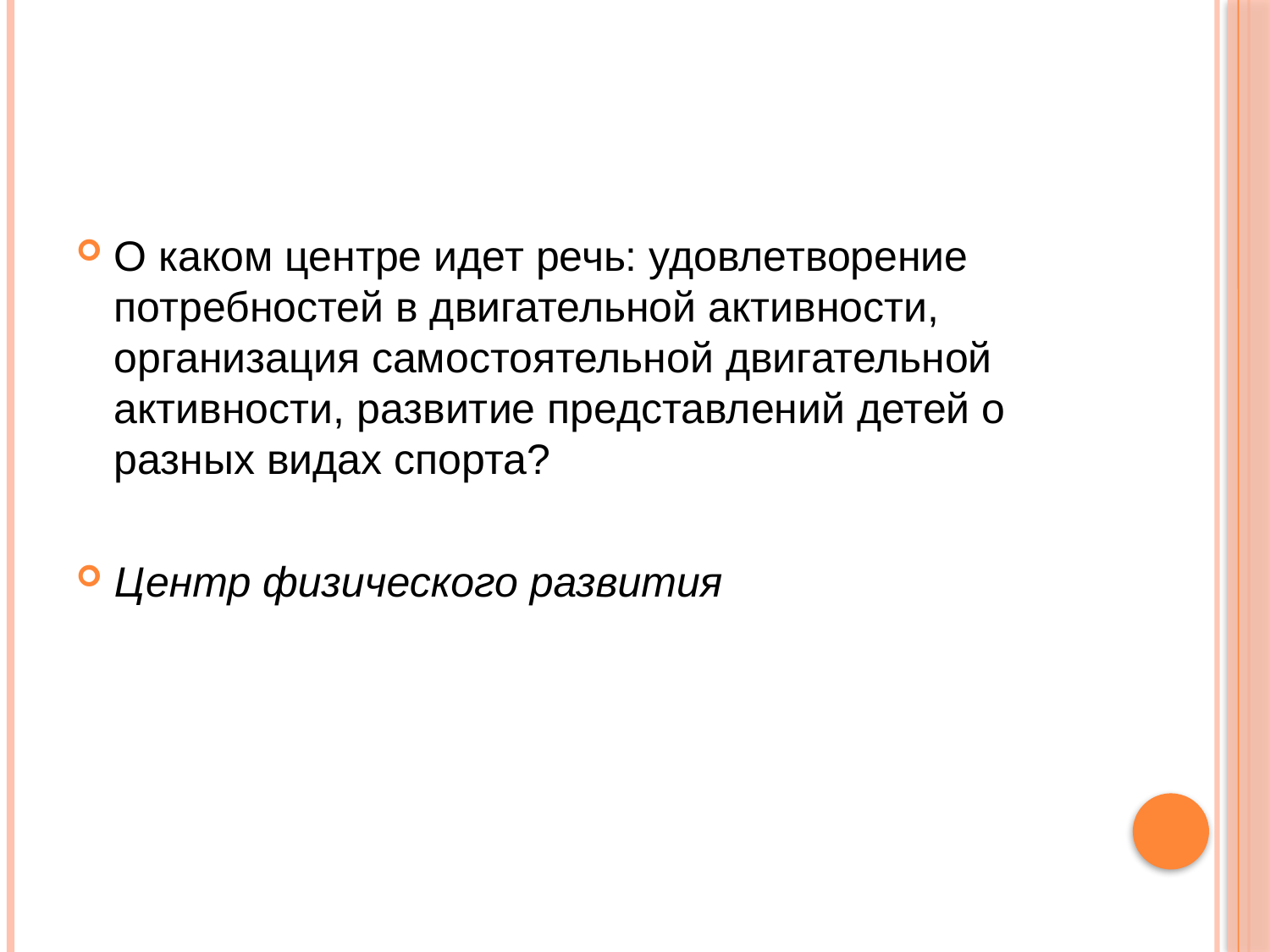

О каком центре идет речь: удовлетворение потребностей в двигательной активности, организация самостоятельной двигательной активности, развитие представлений детей о разных видах спорта?

Центр физического развития